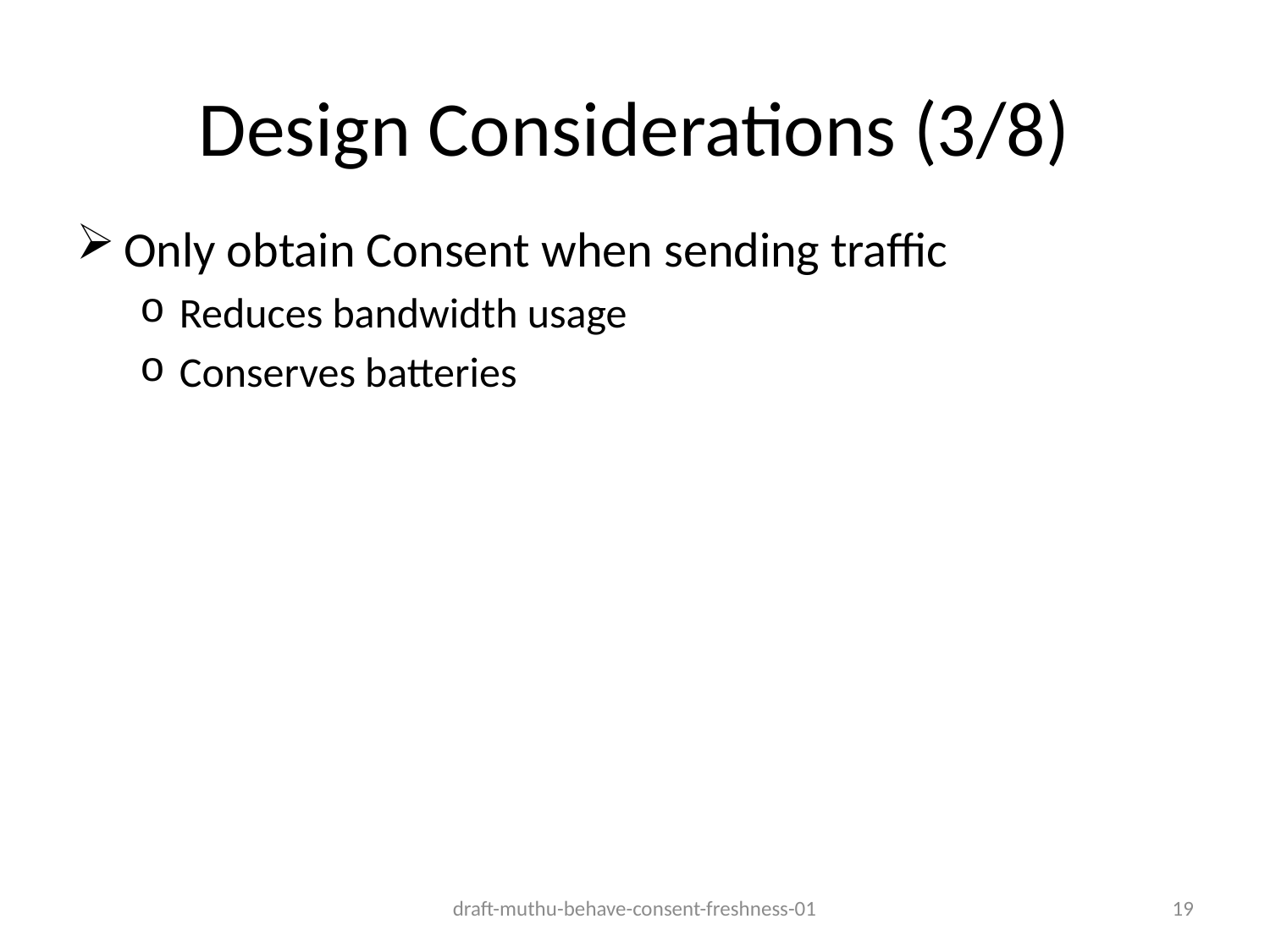

# Design Considerations (3/8)
Only obtain Consent when sending traffic
Reduces bandwidth usage
Conserves batteries

draft-muthu-behave-consent-freshness-01
19